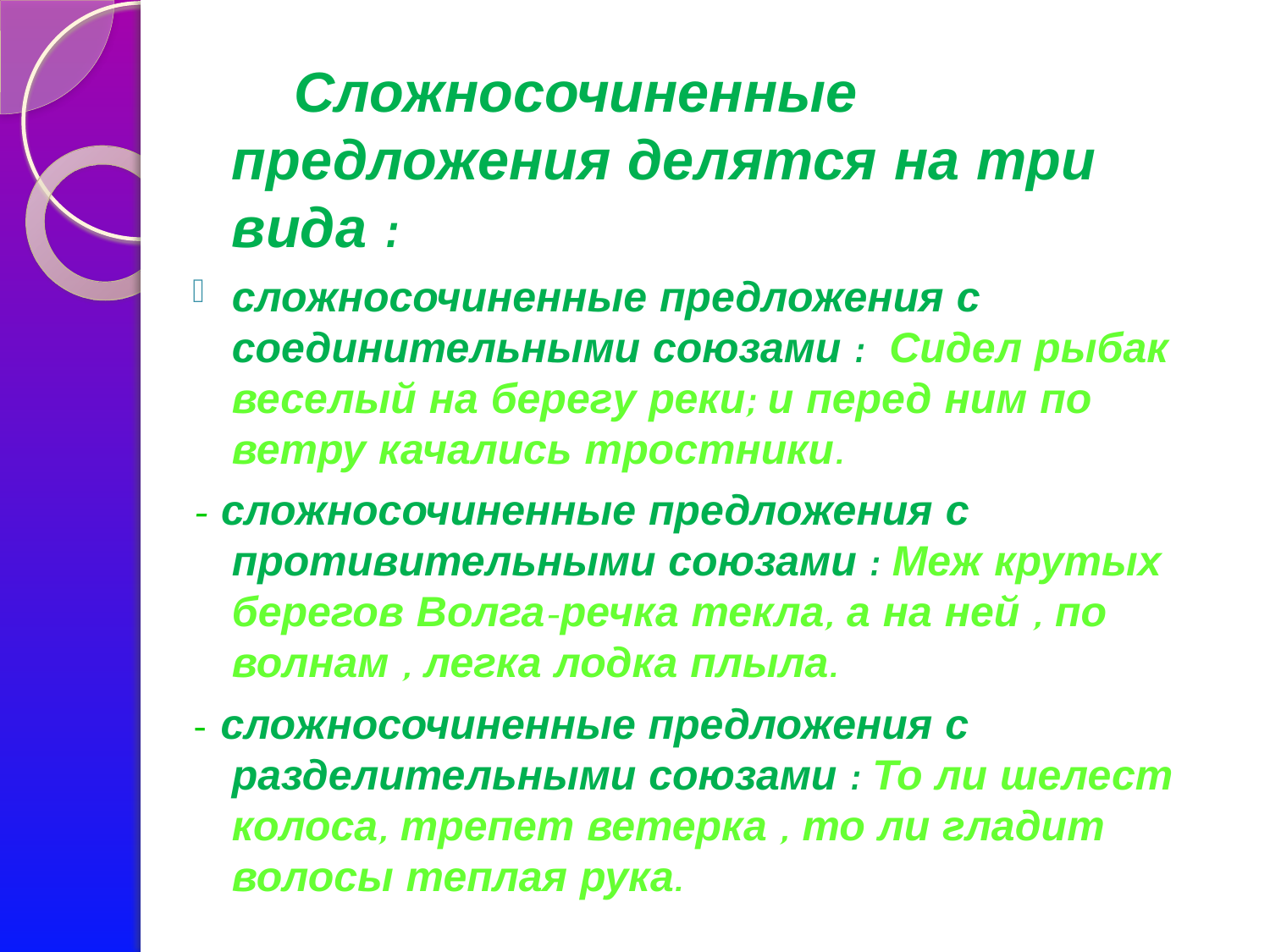

Сложносочиненные предложения делятся на три вида :
сложносочиненные предложения с соединительными союзами :  Сидел рыбак веселый на берегу реки; и перед ним по ветру качались тростники.
- сложносочиненные предложения с противительными союзами : Меж крутых берегов Волга-речка текла, а на ней , по волнам , легка лодка плыла.
- сложносочиненные предложения с разделительными союзами : То ли шелест  колоса, трепет ветерка , то ли гладит волосы теплая рука.